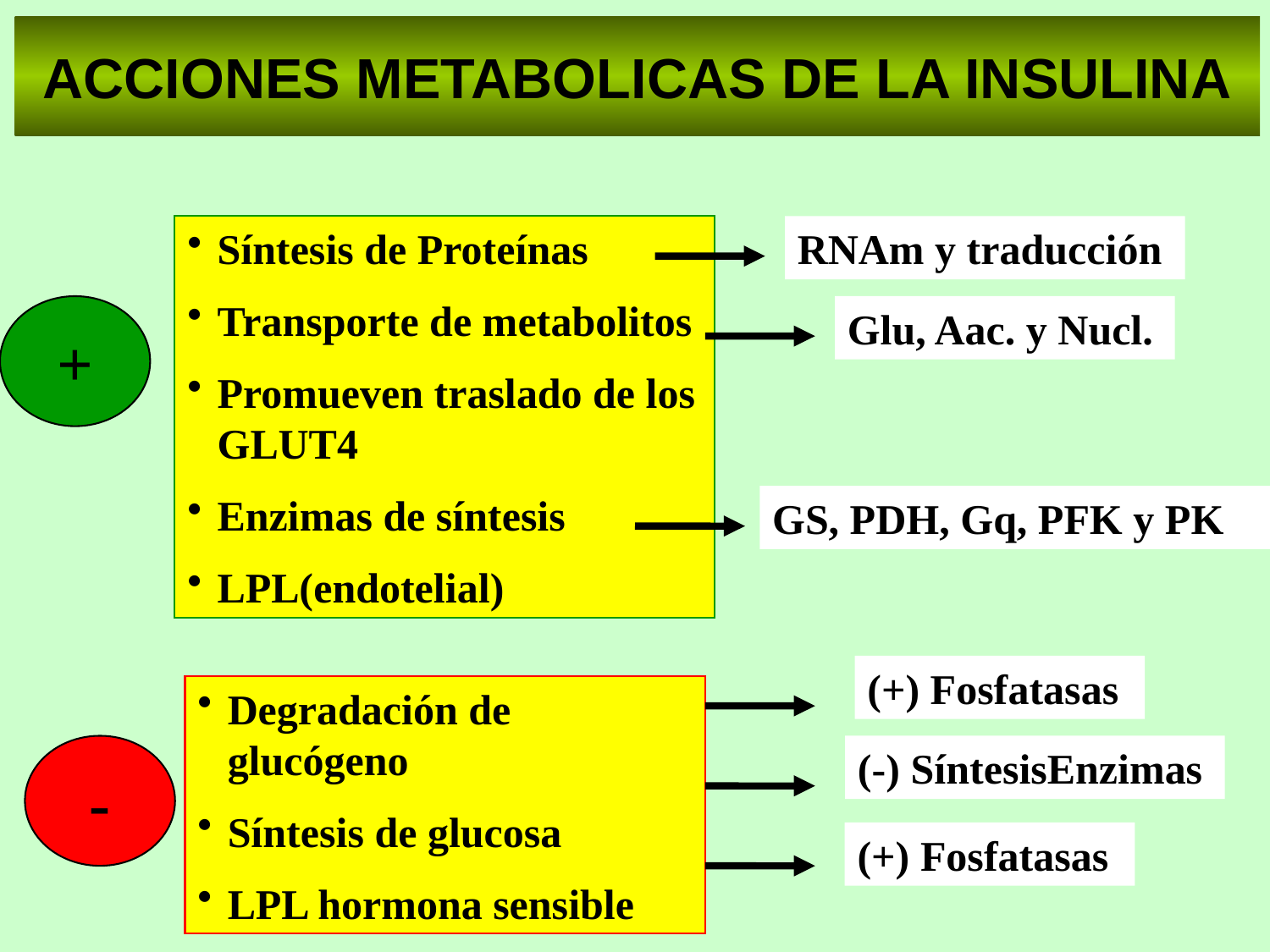

# ACCIONES METABOLICAS DE LA INSULINA
Síntesis de Proteínas
Transporte de metabolitos
Promueven traslado de los GLUT4
Enzimas de síntesis
LPL(endotelial)
RNAm y traducción

+
Glu, Aac. y Nucl.

GS, PDH, Gq, PFK y PK

(+) Fosfatasas
Degradación de glucógeno
Síntesis de glucosa
LPL hormona sensible

-
(-) SíntesisEnzimas

(+) Fosfatasas